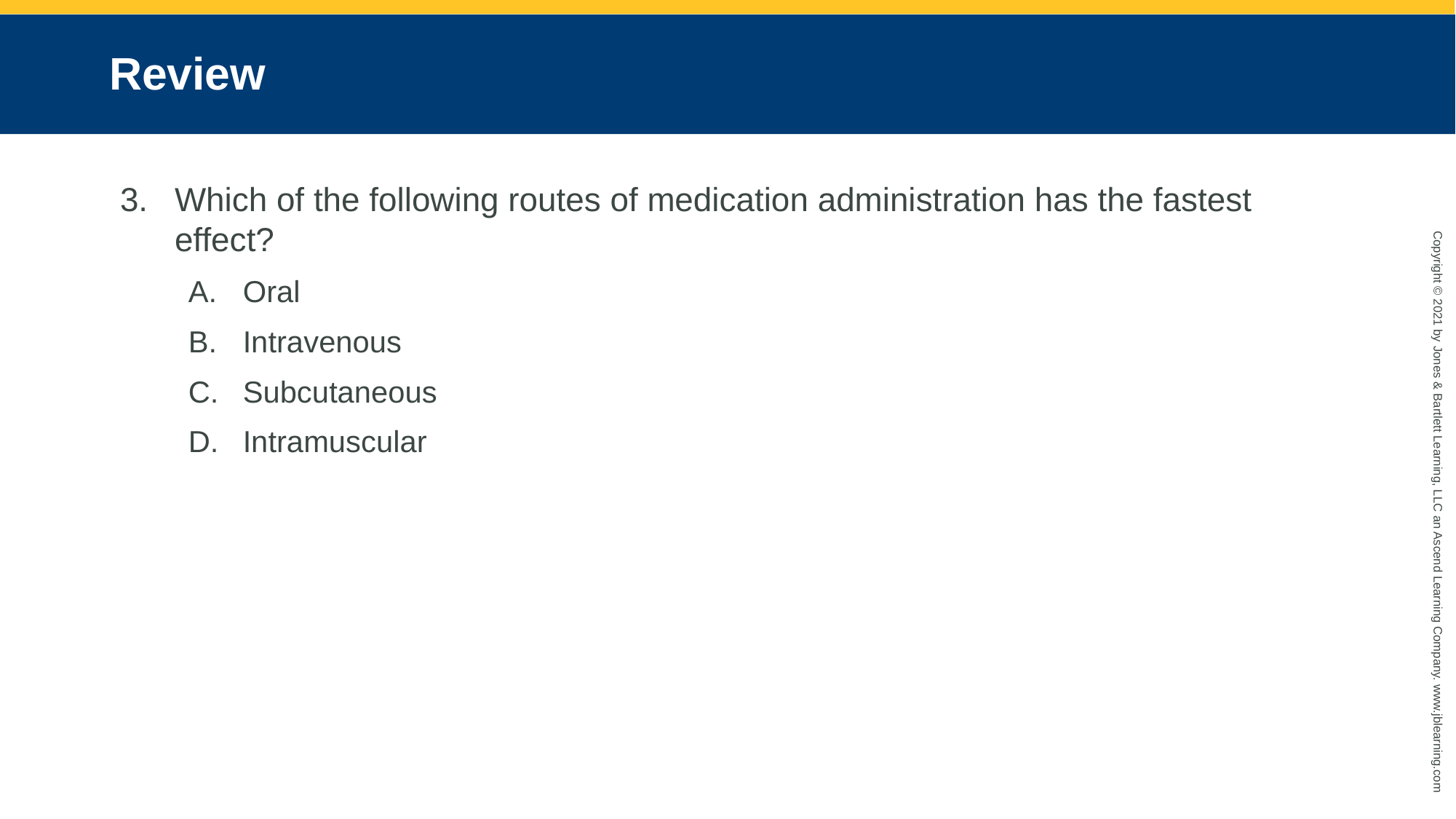

# Review
Which of the following routes of medication administration has the fastest effect?
Oral
Intravenous
Subcutaneous
Intramuscular